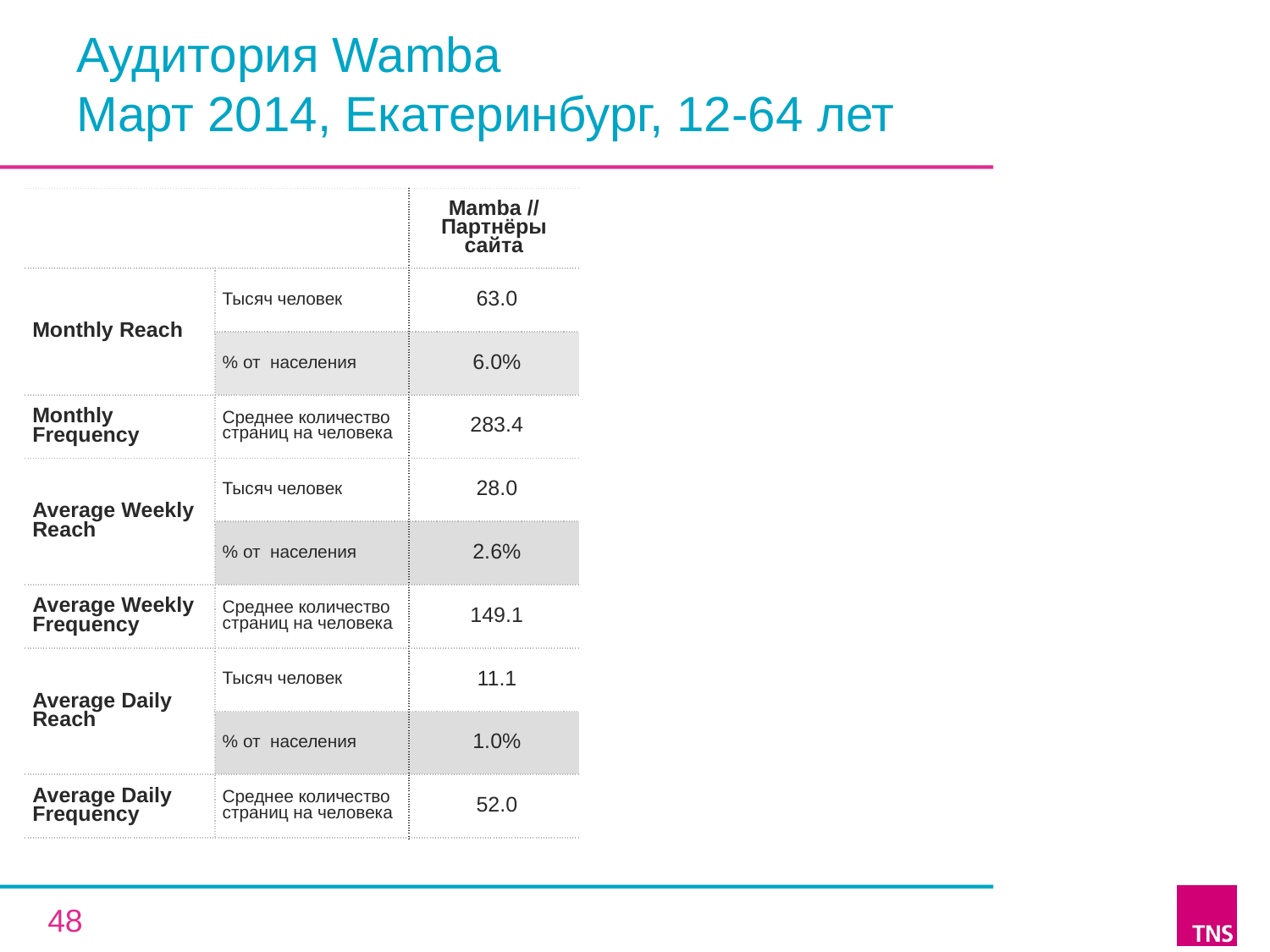

# Аудитория Wamba Март 2014, Екатеринбург, 12-64 лет
|  |  | Mamba // Партнёры сайта |
| --- | --- | --- |
| Monthly Reach | Тысяч человек | 63.0 |
|  | % от населения | 6.0% |
| Monthly Frequency | Среднее количество страниц на человека | 283.4 |
| Average Weekly Reach | Тысяч человек | 28.0 |
|  | % от населения | 2.6% |
| Average Weekly Frequency | Среднее количество страниц на человека | 149.1 |
| Average Daily Reach | Тысяч человек | 11.1 |
|  | % от населения | 1.0% |
| Average Daily Frequency | Среднее количество страниц на человека | 52.0 |

48